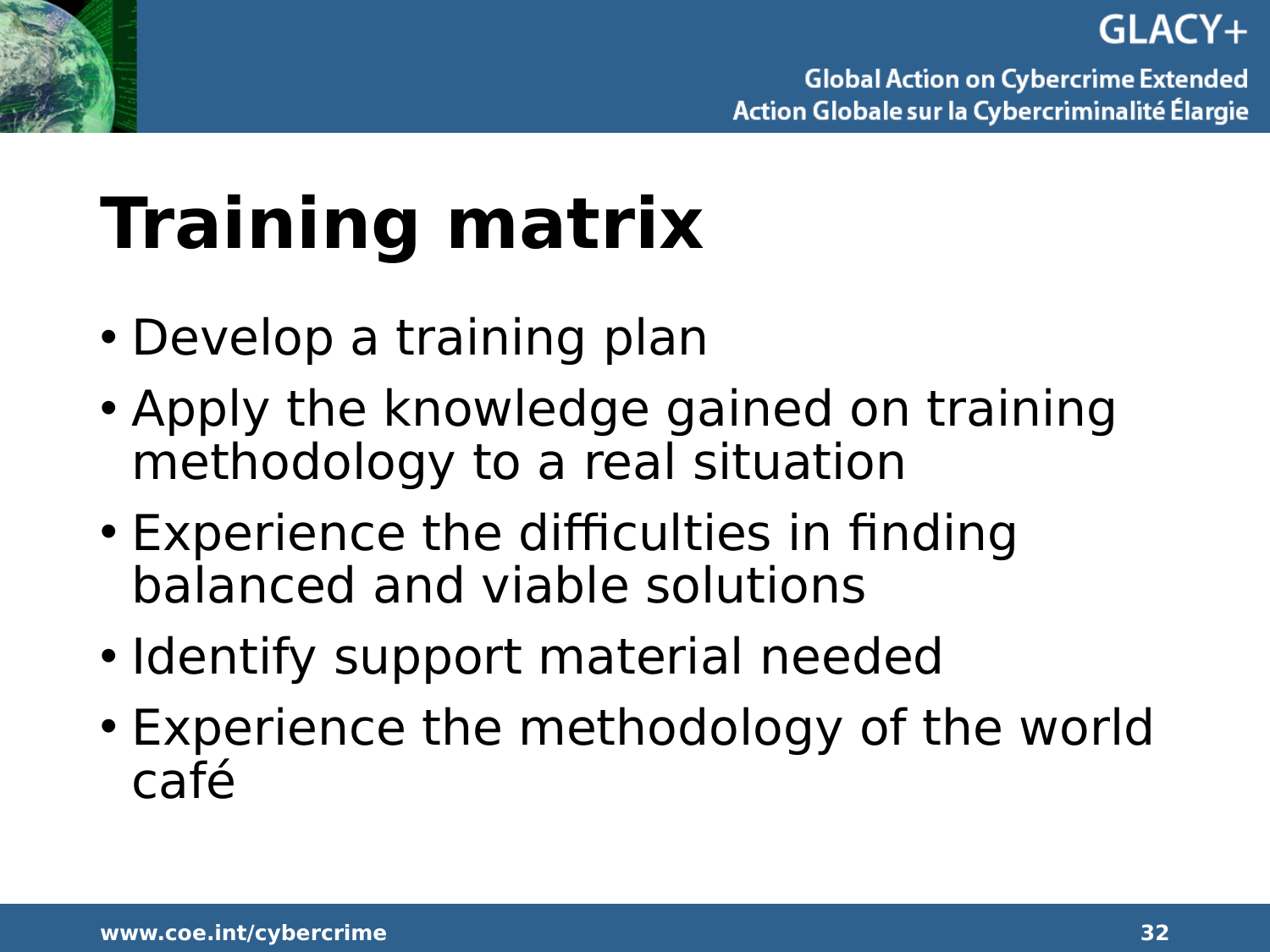

# Training matrix
Develop a training plan
Apply the knowledge gained on training methodology to a real situation
Experience the difficulties in finding balanced and viable solutions
Identify support material needed
Experience the methodology of the world café
www.coe.int/cybercrime
32